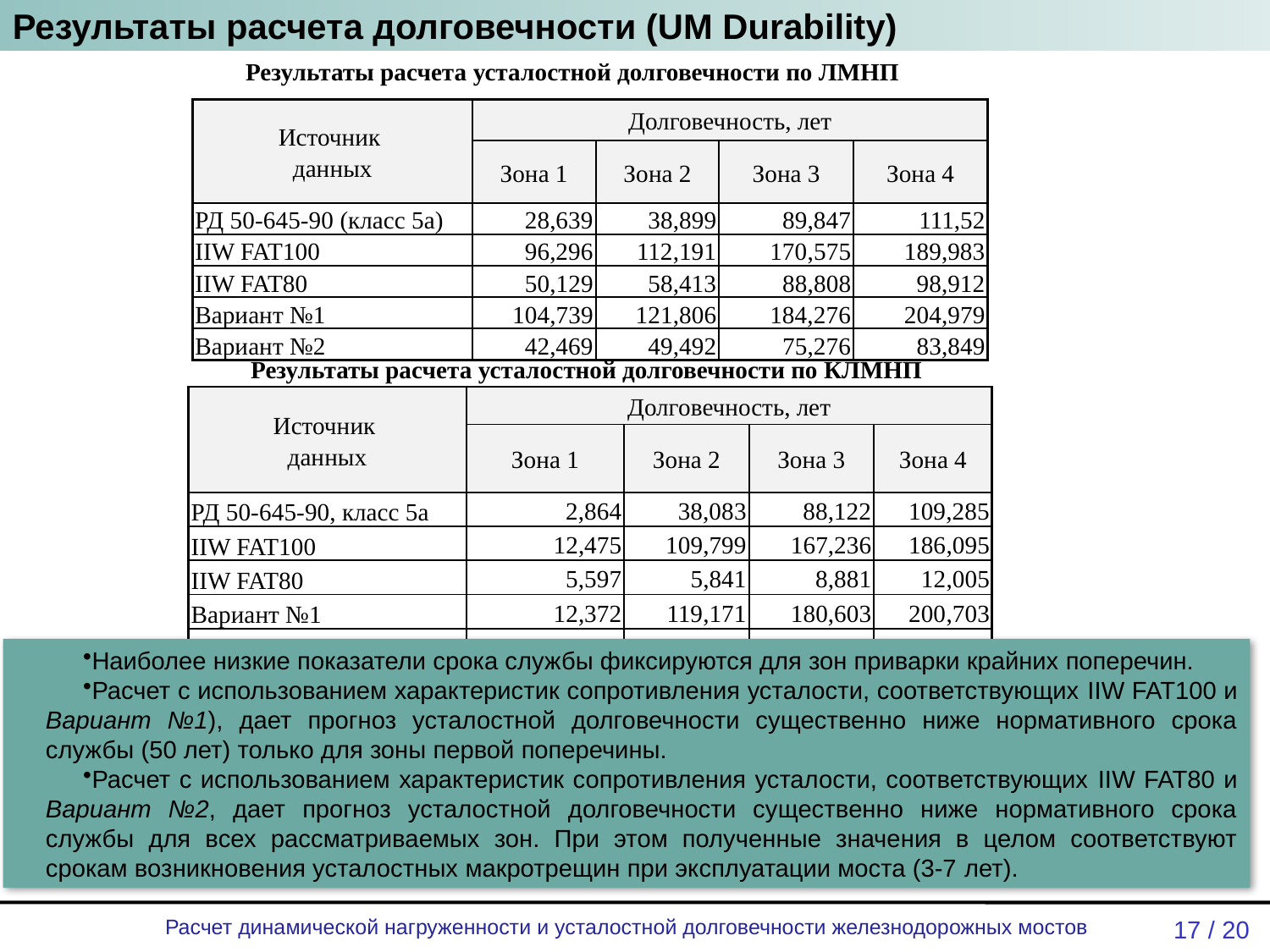

Результаты расчета долговечности (UM Durability)

Результаты расчета усталостной долговечности по ЛМНП
| Источник данных | Долговечность, лет |  |  |  |
| --- | --- | --- | --- | --- |
|  | Зона 1 | Зона 2 | Зона 3 | Зона 4 |
| РД 50-645-90 (класс 5a) | 28,639 | 38,899 | 89,847 | 111,52 |
| IIW FAT100 | 96,296 | 112,191 | 170,575 | 189,983 |
| IIW FAT80 | 50,129 | 58,413 | 88,808 | 98,912 |
| Вариант №1 | 104,739 | 121,806 | 184,276 | 204,979 |
| Вариант №2 | 42,469 | 49,492 | 75,276 | 83,849 |
Результаты расчета усталостной долговечности по КЛМНП

| Источник данных | Долговечность, лет |  |  |  |
| --- | --- | --- | --- | --- |
|  | Зона 1 | Зона 2 | Зона 3 | Зона 4 |
| РД 50-645-90, класс 5a | 2,864 | 38,083 | 88,122 | 109,285 |
| IIW FAT100 | 12,475 | 109,799 | 167,236 | 186,095 |
| IIW FAT80 | 5,597 | 5,841 | 8,881 | 12,005 |
| Вариант №1 | 12,372 | 119,171 | 180,603 | 200,703 |
| Вариант №2 | 4,247 | 4,949 | 7,528 | 11,385 |
Наиболее низкие показатели срока службы фиксируются для зон приварки крайних поперечин.
Расчет с использованием характеристик сопротивления усталости, соответствующих IIW FAT100 и Вариант №1), дает прогноз усталостной долговечности существенно ниже нормативного срока службы (50 лет) только для зоны первой поперечины.
Расчет с использованием характеристик сопротивления усталости, соответствующих IIW FAT80 и Вариант №2, дает прогноз усталостной долговечности существенно ниже нормативного срока службы для всех рассматриваемых зон. При этом полученные значения в целом соответствуют срокам возникновения усталостных макротрещин при эксплуатации моста (3-7 лет).